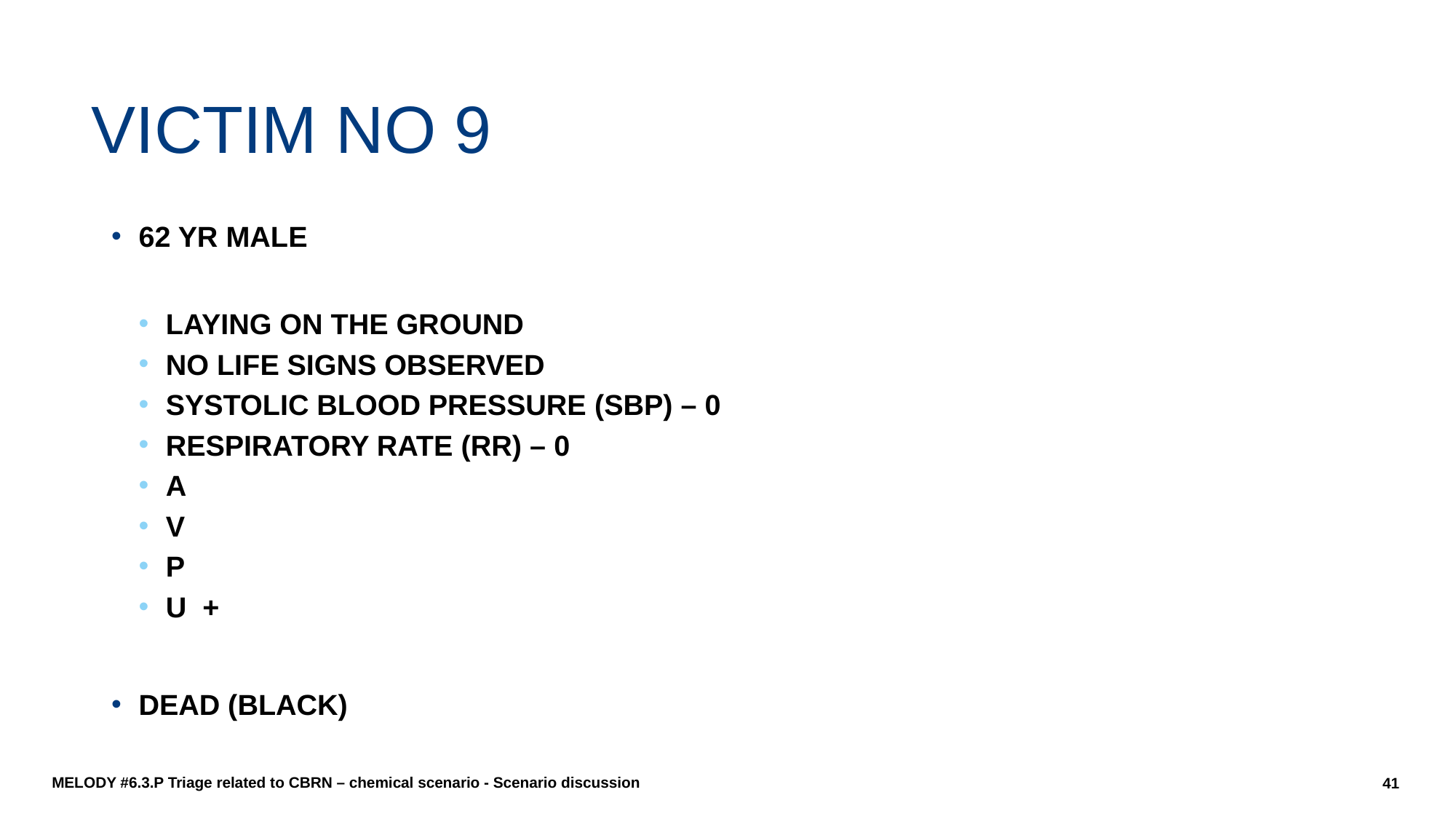

# VICTIM NO 9
62 YR MALE

LAYING ON THE GROUND
NO LIFE SIGNS OBSERVED
SYSTOLIC BLOOD PRESSURE (SBP) – 0
RESPIRATORY RATE (RR) – 0
A
V
P
U  +

DEAD (BLACK)

MELODY #6.3.P Triage related to CBRN – chemical scenario - Scenario discussion
41